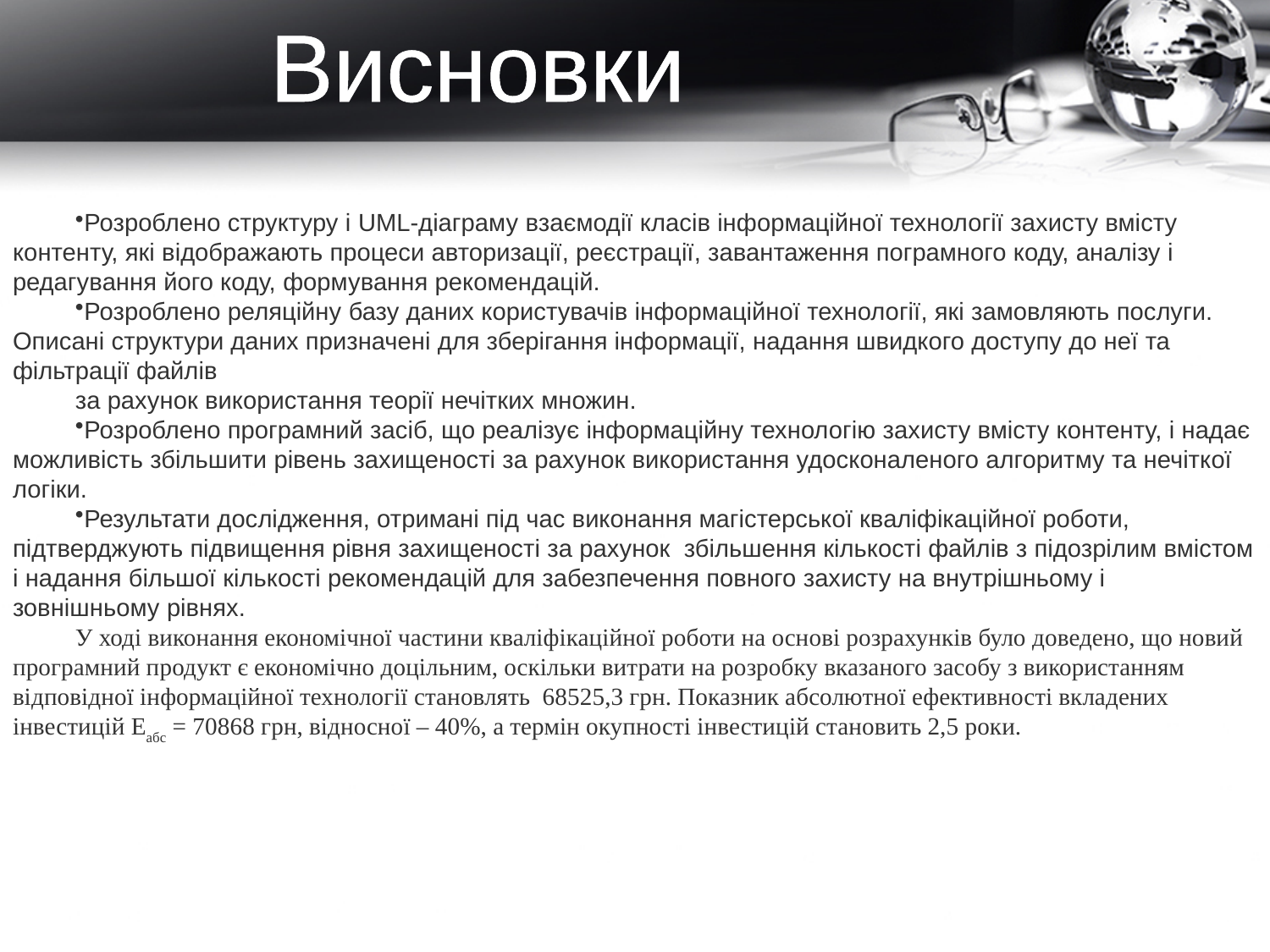

Висновки
Розроблено структуру і UML-діаграму взаємодії класів інформаційної технології захисту вмісту контенту, які відображають процеси авторизації, реєстрації, завантаження пограмного коду, аналізу і редагування його коду, формування рекомендацій.
Розроблено реляційну базу даних користувачів інформаційної технології, які замовляють послуги. Описані структури даних призначені для зберігання інформації, надання швидкого доступу до неї та фільтрації файлів
за рахунок використання теорії нечітких множин.
Розроблено програмний засіб, що реалізує інформаційну технологію захисту вмісту контенту, і надає можливість збільшити рівень захищеності за рахунок використання удосконаленого алгоритму та нечіткої логіки.
Результати дослідження, отримані під час виконання магістерської кваліфікаційної роботи, підтверджують підвищення рівня захищеності за рахунок  збільшення кількості файлів з підозрілим вмістом і надання більшої кількості рекомендацій для забезпечення повного захисту на внутрішньому і зовнішньому рівнях.
У ході виконання економічної частини кваліфікаційної роботи на основі розрахунків було доведено, що новий програмний продукт є економічно доцільним, оскільки витрати на розробку вказаного засобу з використанням відповідної інформаційної технології становлять  68525,3 грн. Показник абсолютної ефективності вкладених інвестицій Еабс = 70868 грн, відносної – 40%, а термін окупності інвестицій становить 2,5 роки.